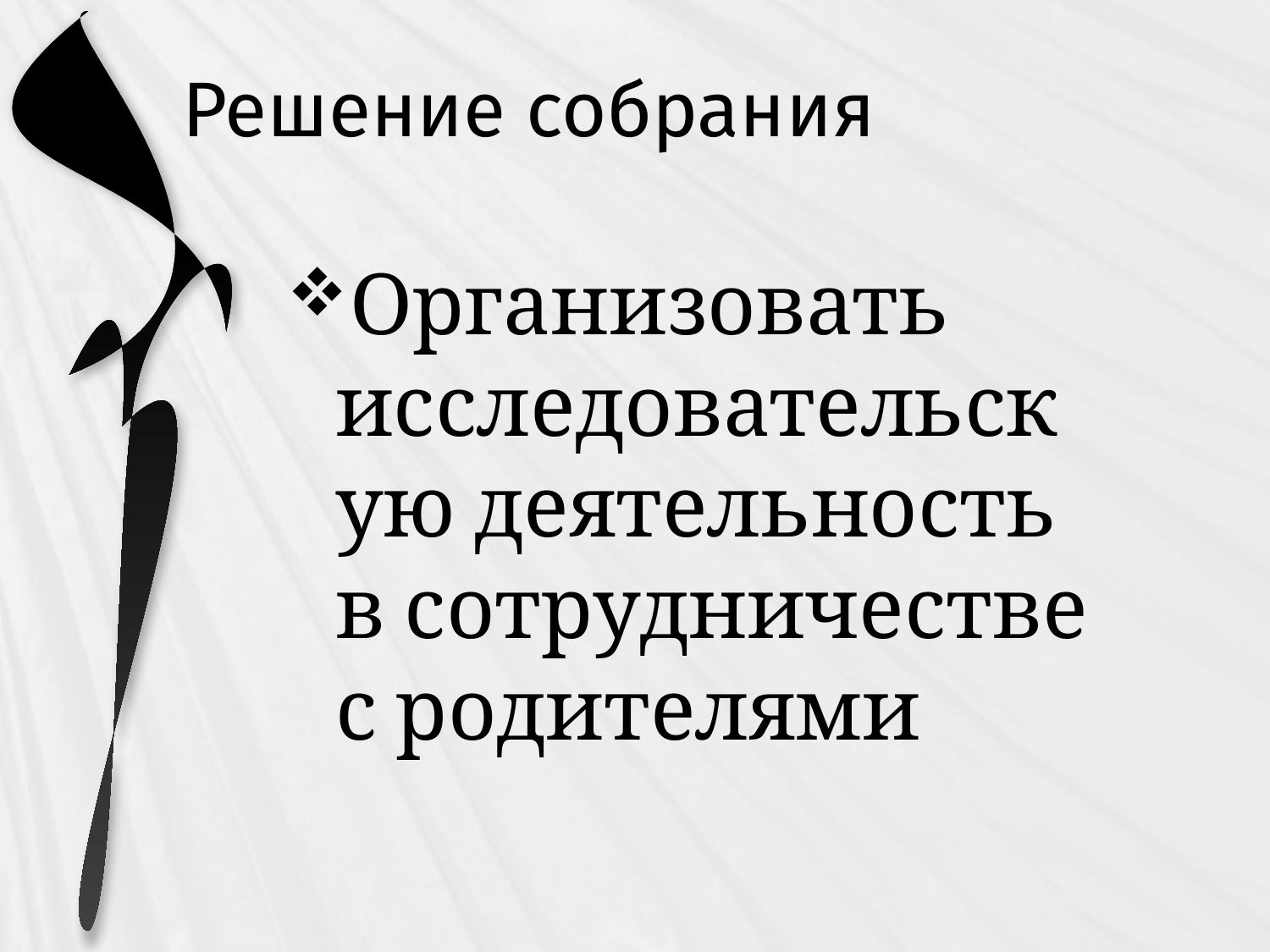

# Решение собрания
Организовать исследовательскую деятельность в сотрудничестве с родителями